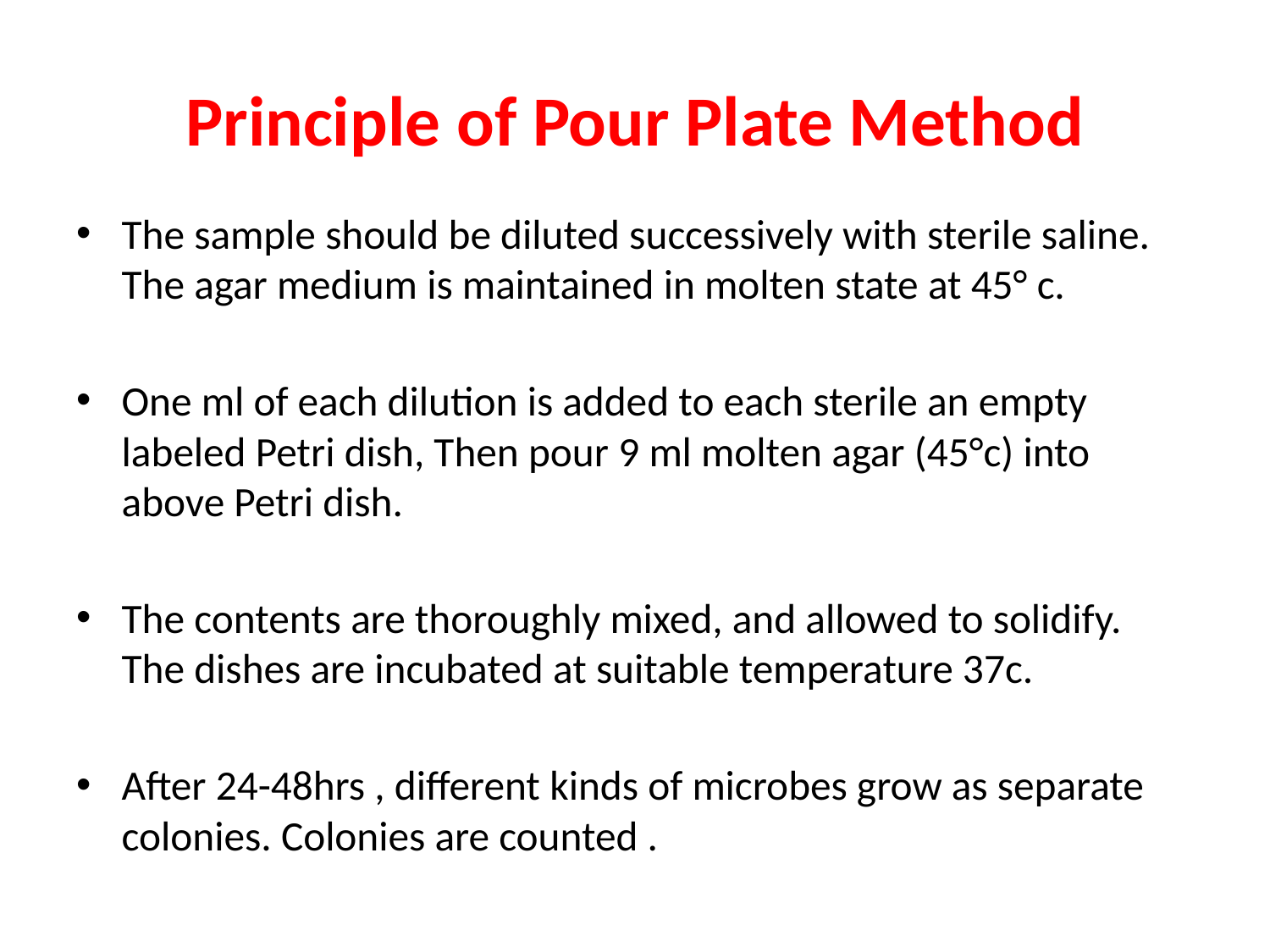

# Principle of Pour Plate Method
The sample should be diluted successively with sterile saline. The agar medium is maintained in molten state at 45° c.

One ml of each dilution is added to each sterile an empty labeled Petri dish, Then pour 9 ml molten agar (45°c) into above Petri dish.

The contents are thoroughly mixed, and allowed to solidify. The dishes are incubated at suitable temperature 37c.

After 24-48hrs , different kinds of microbes grow as separate colonies. Colonies are counted .